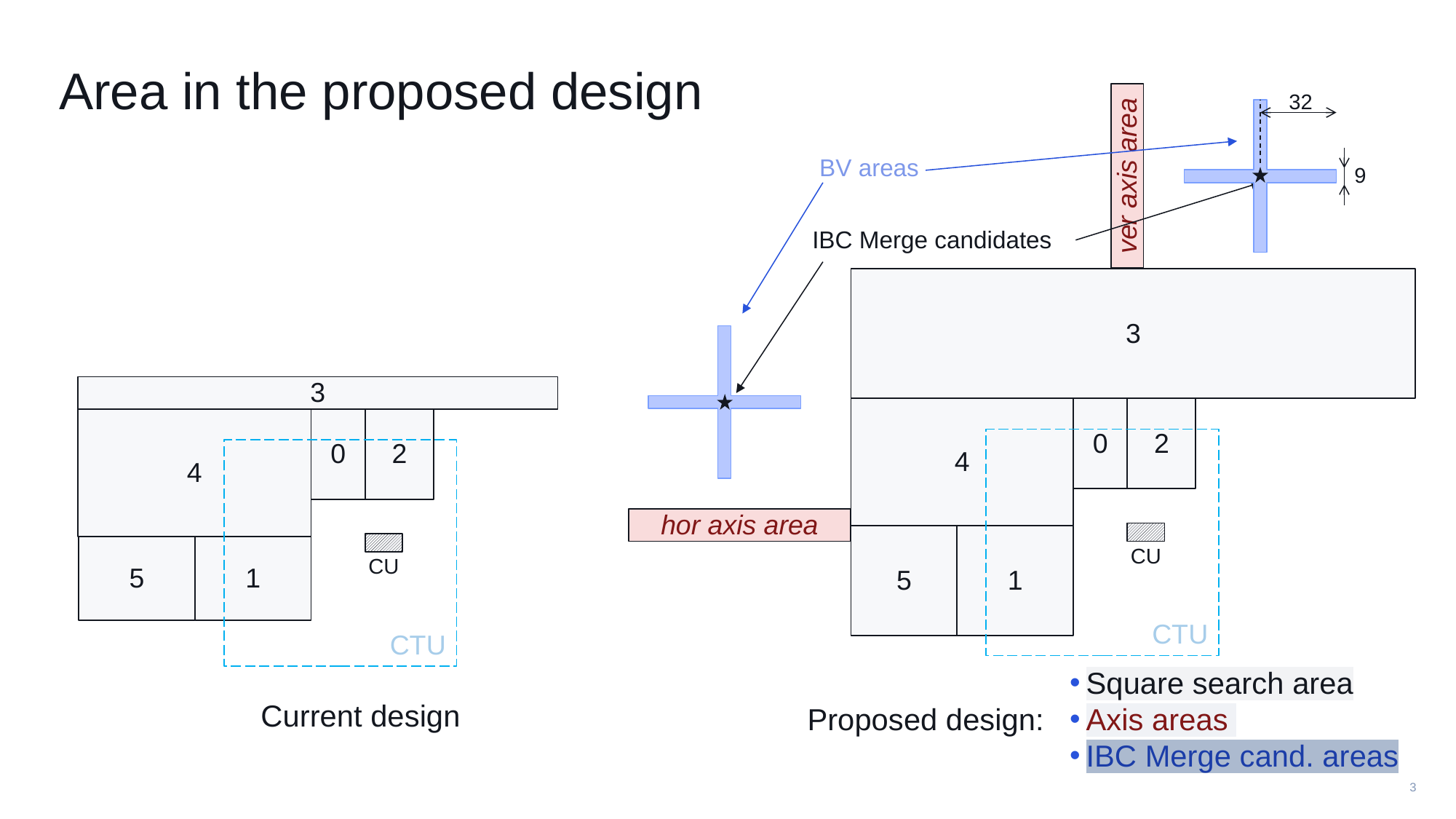

# Area in the proposed design
ver axis area
3
4
0
2
CTU

5
1
CU
hor axis area
32

9

BV areas
IBC Merge candidates

3
4
0
2
CTU

5
1
CU
Square search area
Axis areas
IBC Merge cand. areas

Current design
Proposed design: